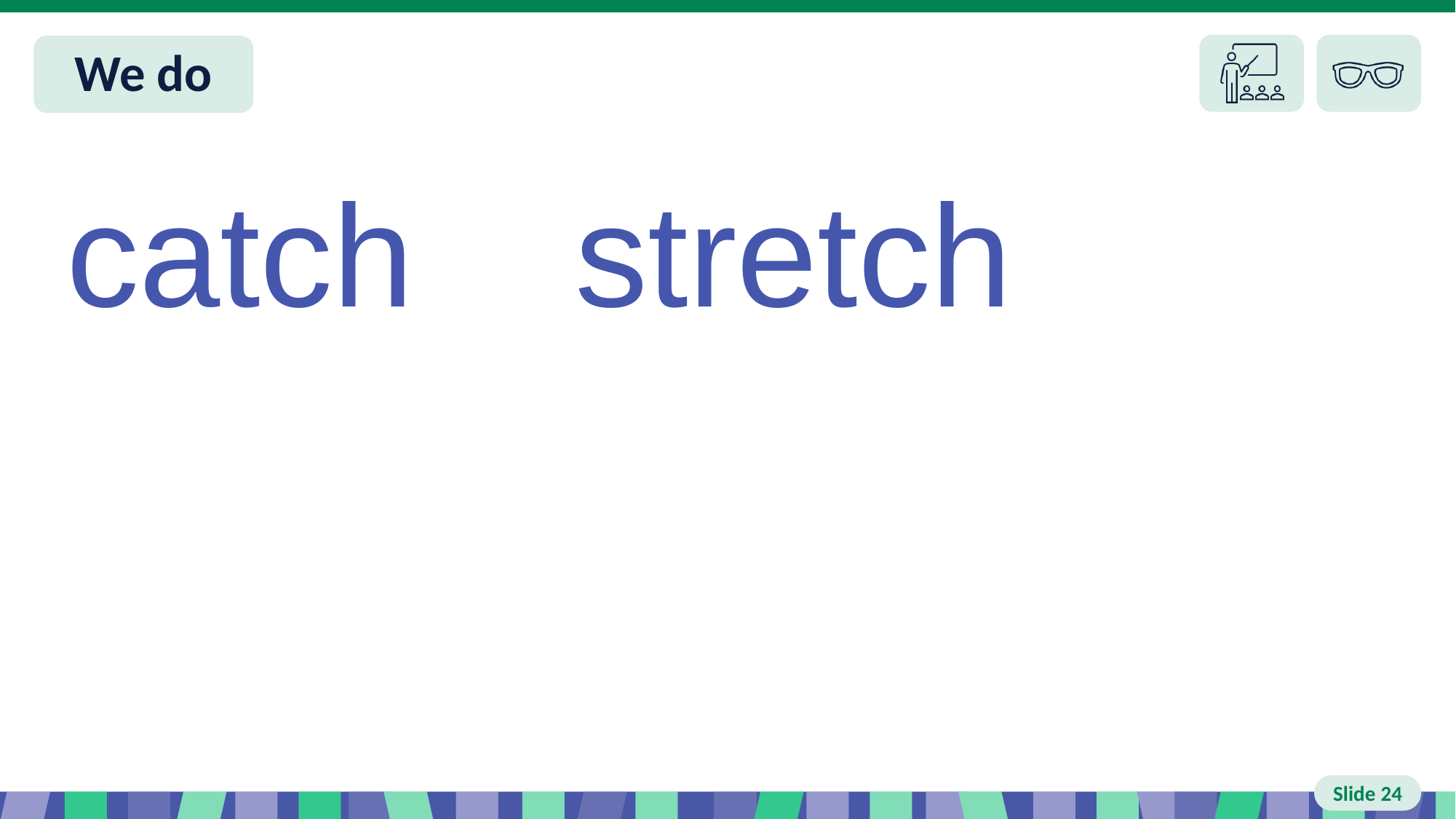

# Slide 24 We do
catch    stretch